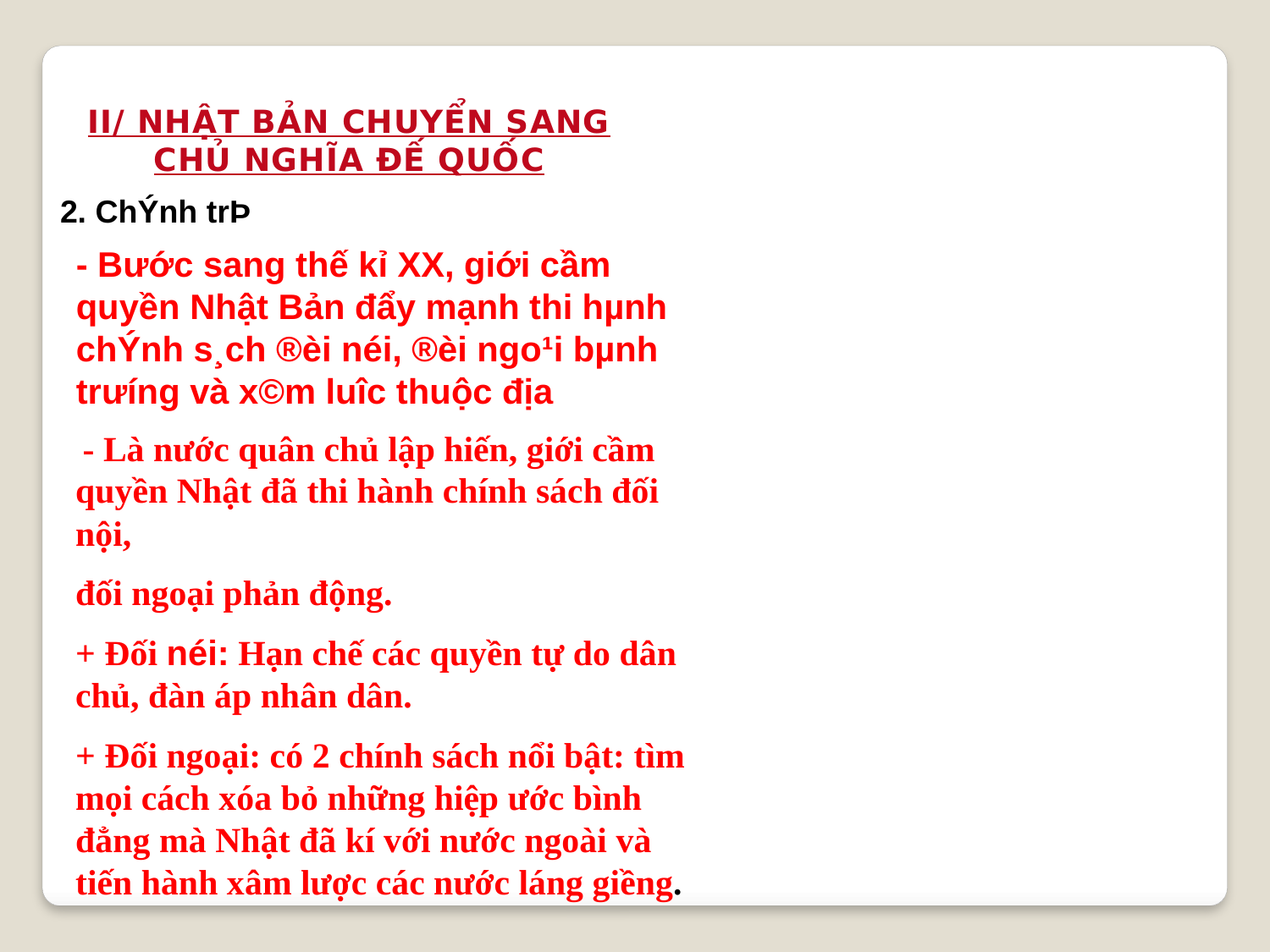

II/ NHẬT BẢN CHUYỂN SANG CHỦ NGHĨA ĐẾ QUỐC
2. ChÝnh trÞ
- Bước sang thế kỉ XX, giới cầm quyền Nhật Bản đẩy mạnh thi hµnh chÝnh s¸ch ®èi néi, ®èi ngo¹i bµnh tr­ưíng và x©m luîc thuộc địa
 - Là nước quân chủ lập hiến, giới cầm quyền Nhật đã thi hành chính sách đối nội,
đối ngoại phản động.
+ Đối néi: Hạn chế các quyền tự do dân chủ, đàn áp nhân dân.
+ Đối ngoại: có 2 chính sách nổi bật: tìm mọi cách xóa bỏ những hiệp ước bình đẳng mà Nhật đã kí với nước ngoài và tiến hành xâm lược các nước láng giềng.